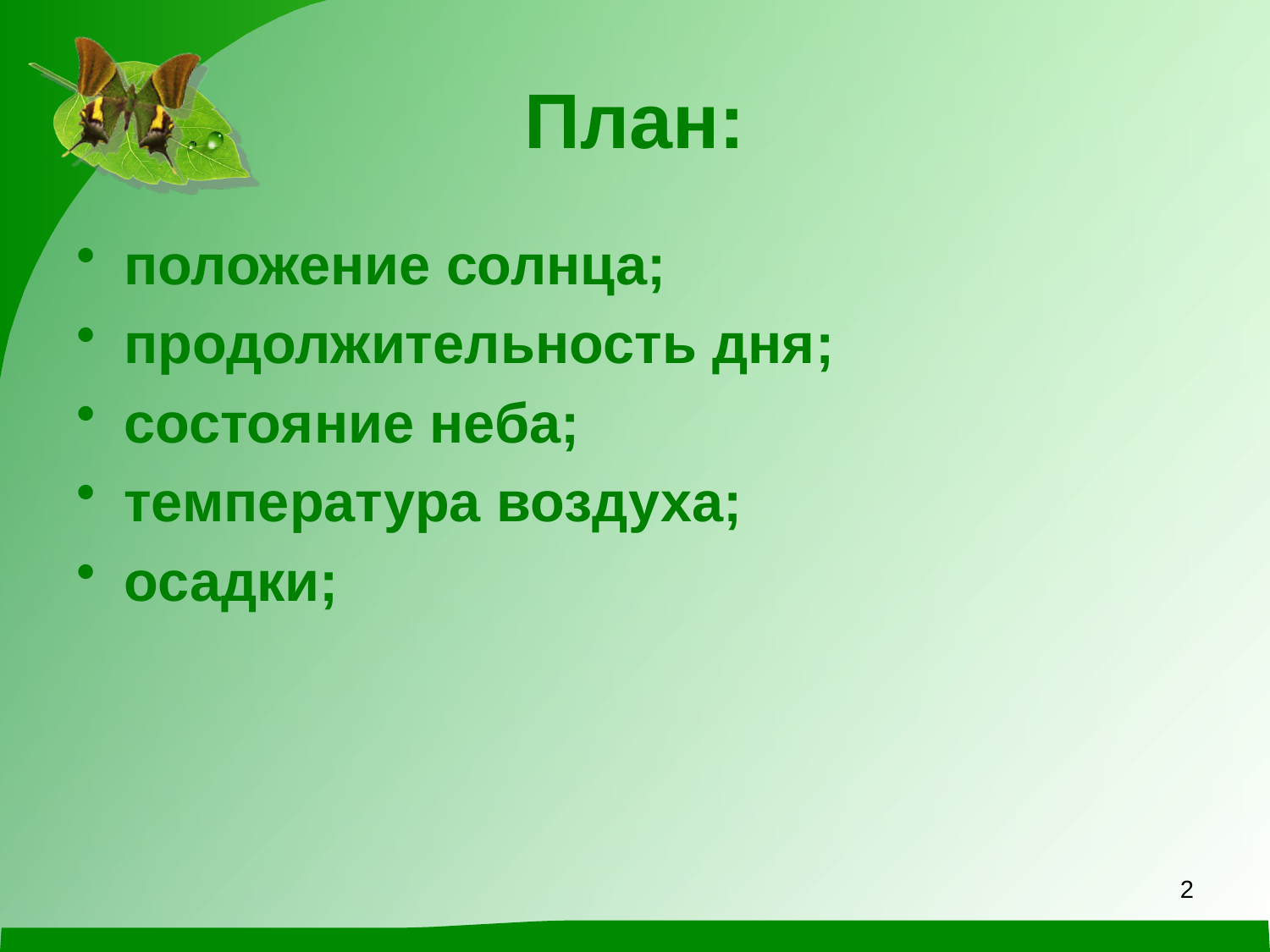

# План:
положение солнца;
продолжительность дня;
состояние неба;
температура воздуха;
осадки;
2